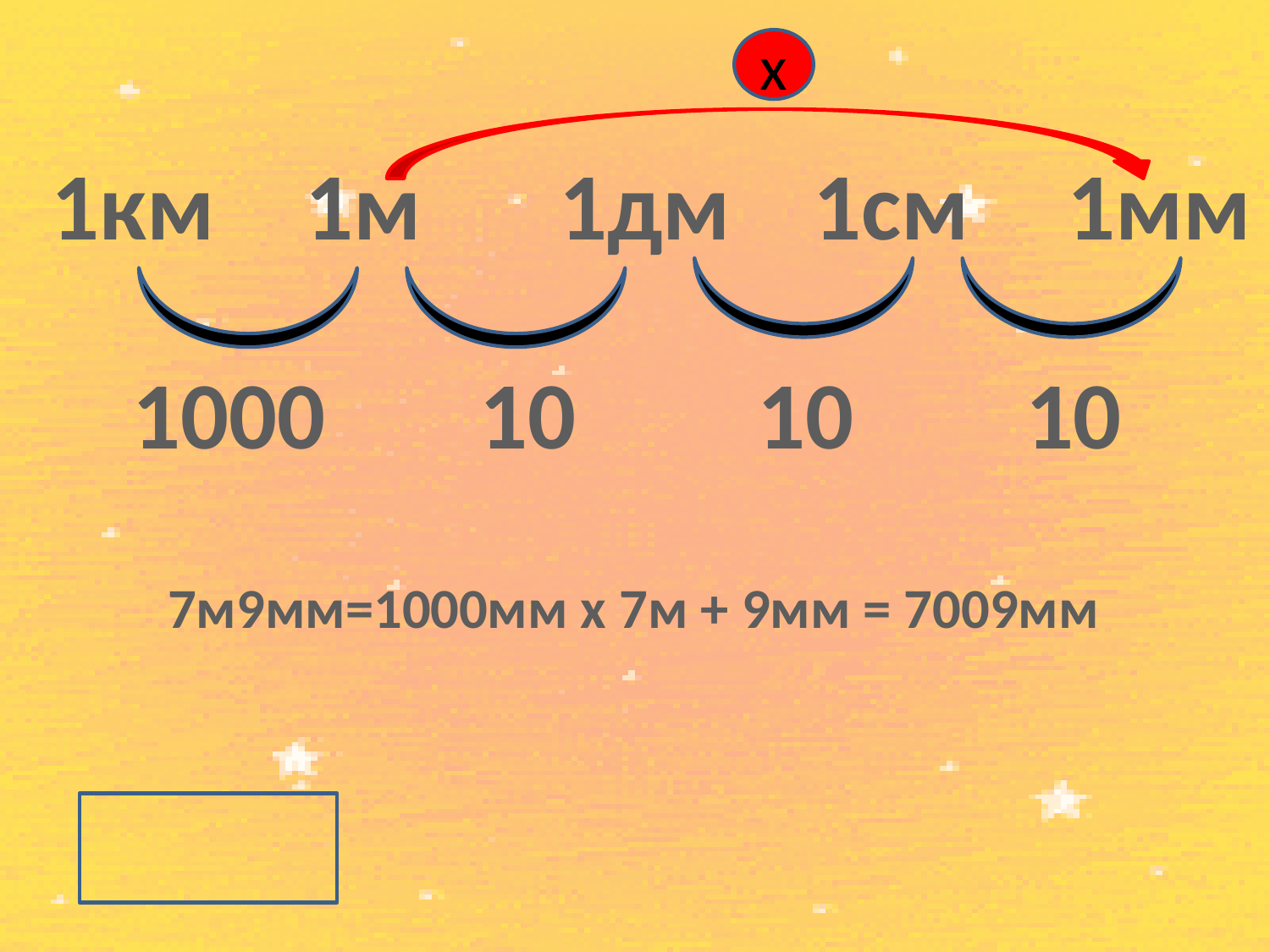

х

1км	1м		1дм	1см	1мм

1000
10
10
10
7м9мм=1000мм х 7м + 9мм = 7009мм